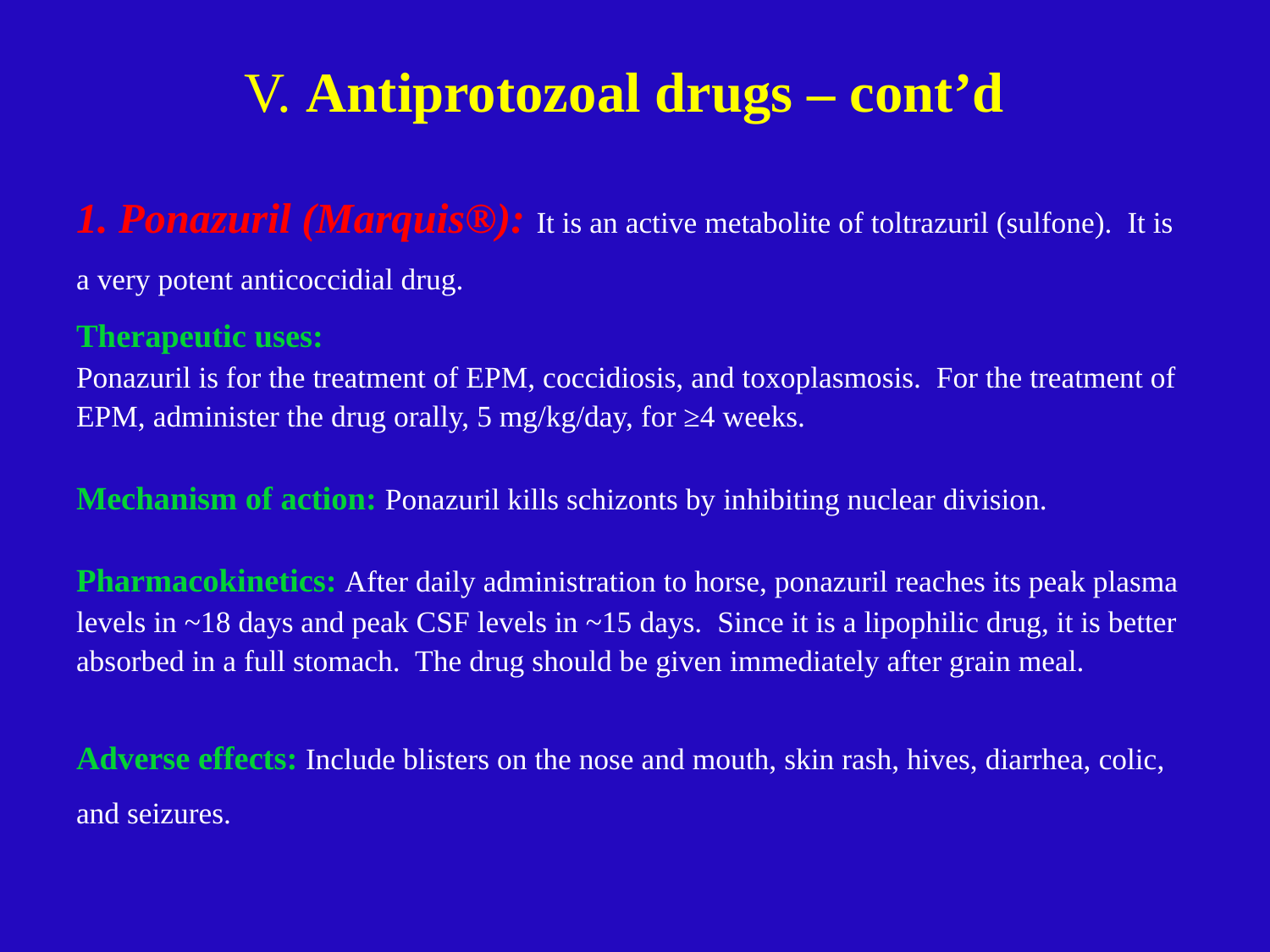

# V. Antiprotozoal drugs – cont’d
1. Ponazuril (Marquis®): It is an active metabolite of toltrazuril (sulfone).  It is a very potent anticoccidial drug.
Therapeutic uses:
Ponazuril is for the treatment of EPM, coccidiosis, and toxoplasmosis.  For the treatment of EPM, administer the drug orally, 5 mg/kg/day, for ≥4 weeks.

Mechanism of action: Ponazuril kills schizonts by inhibiting nuclear division.

Pharmacokinetics: After daily administration to horse, ponazuril reaches its peak plasma levels in ~18 days and peak CSF levels in ~15 days.  Since it is a lipophilic drug, it is better absorbed in a full stomach.  The drug should be given immediately after grain meal.

Adverse effects: Include blisters on the nose and mouth, skin rash, hives, diarrhea, colic, and seizures.